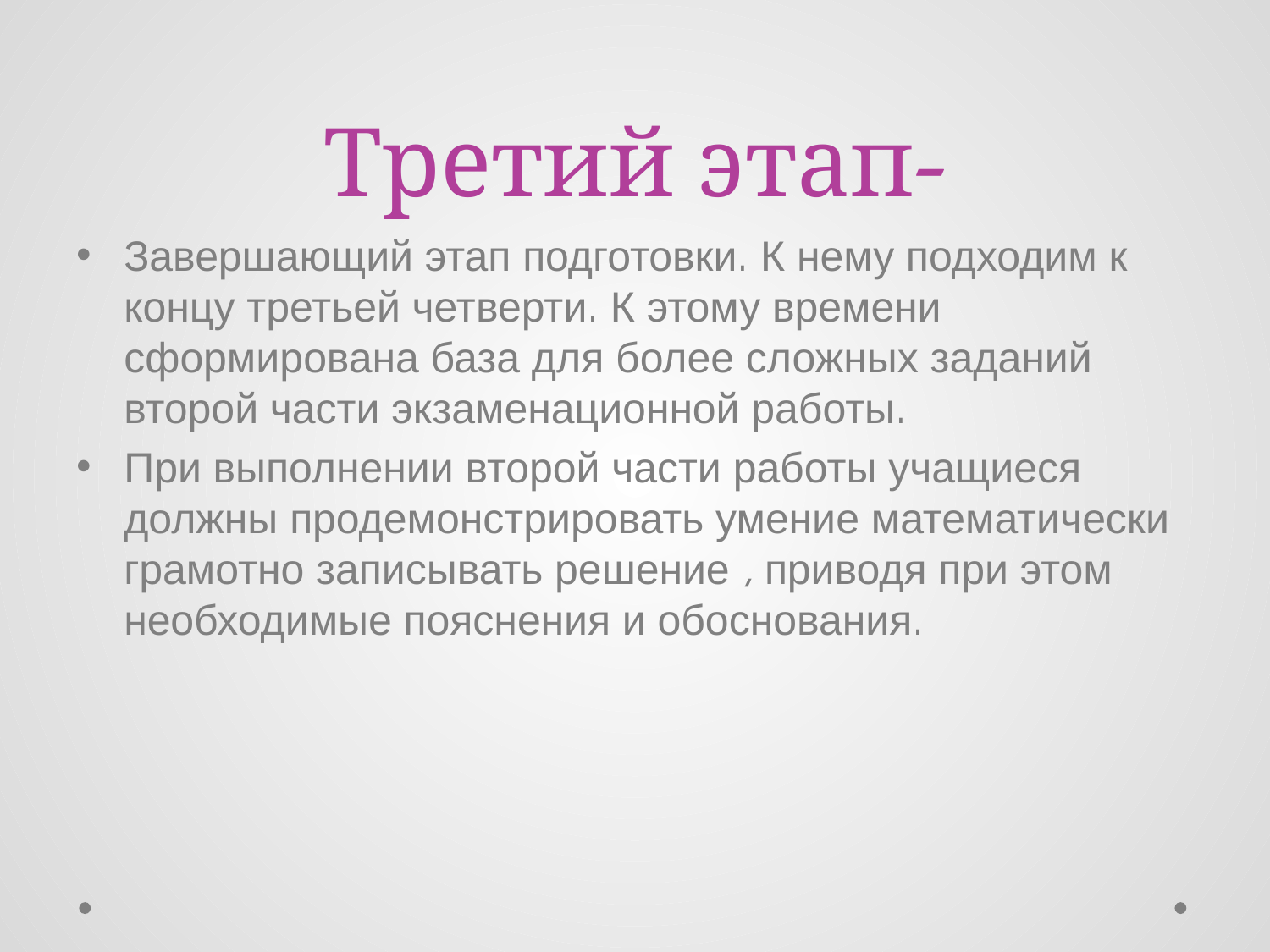

# Третий этап-
Завершающий этап подготовки. К нему подходим к концу третьей четверти. К этому времени  сформирована база для более сложных заданий  второй части экзаменационной работы.
При выполнении второй части работы учащиеся должны продемонстрировать умение математически грамотно записывать решение , приводя при этом необходимые пояснения и обоснования.